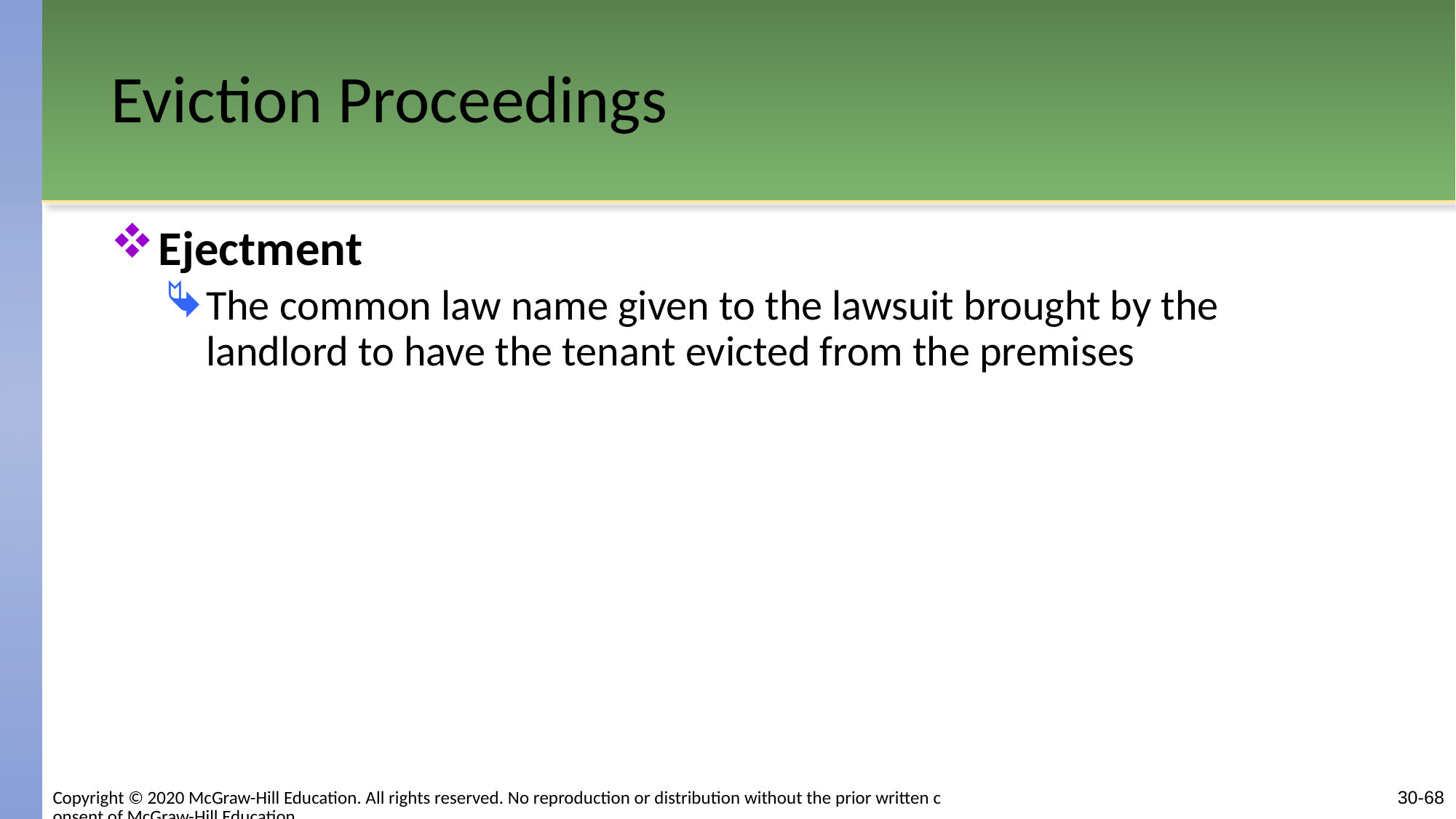

# Eviction Proceedings
Ejectment
The common law name given to the lawsuit brought by the landlord to have the tenant evicted from the premises

Copyright © 2020 McGraw-Hill Education. All rights reserved. No reproduction or distribution without the prior written consent of McGraw-Hill Education.
30-68